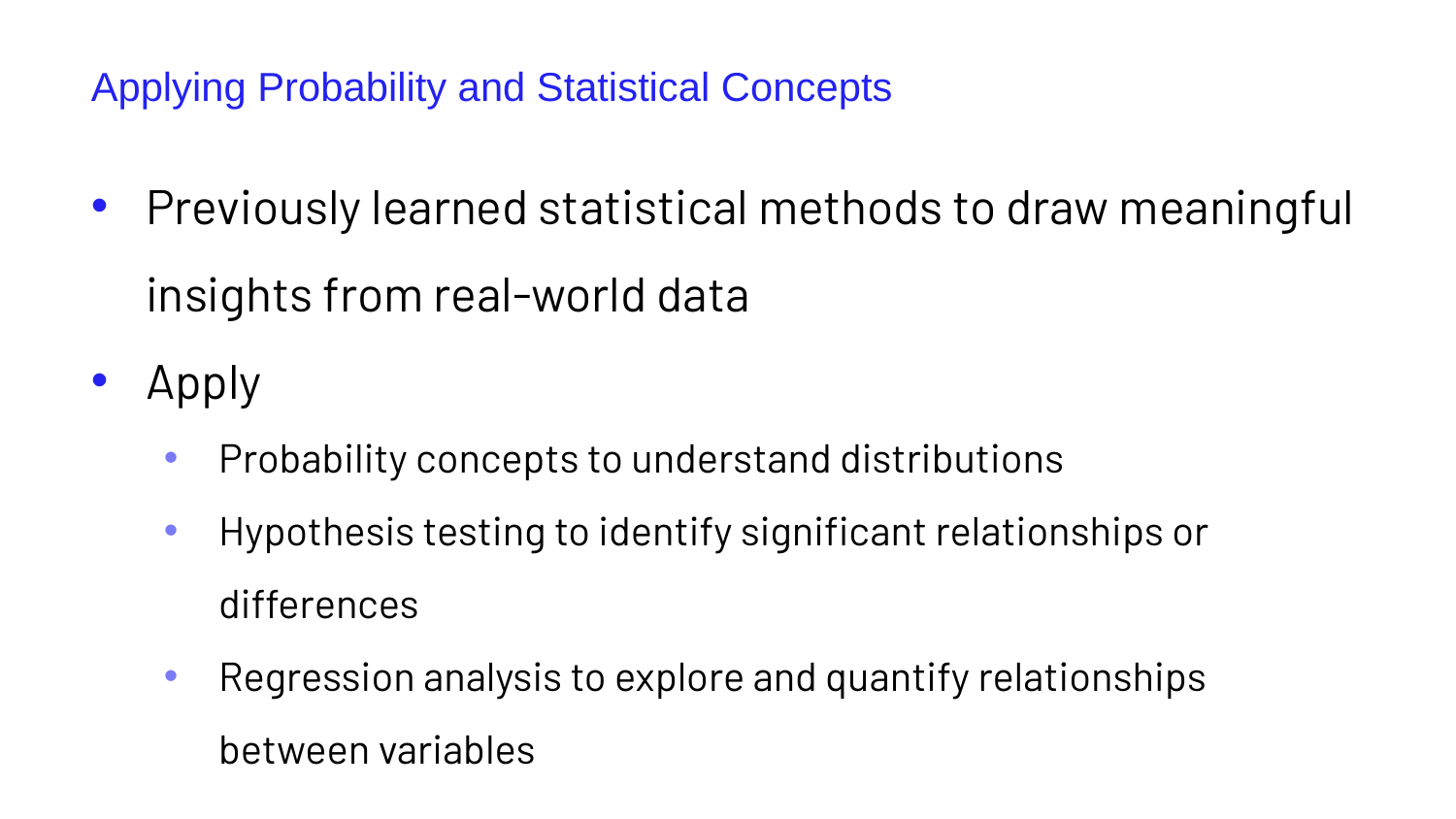

Applying Probability and Statistical Concepts
Previously learned statistical methods to draw meaningful insights from real-world data
Apply
Probability concepts to understand distributions
Hypothesis testing to identify significant relationships or differences
Regression analysis to explore and quantify relationships between variables